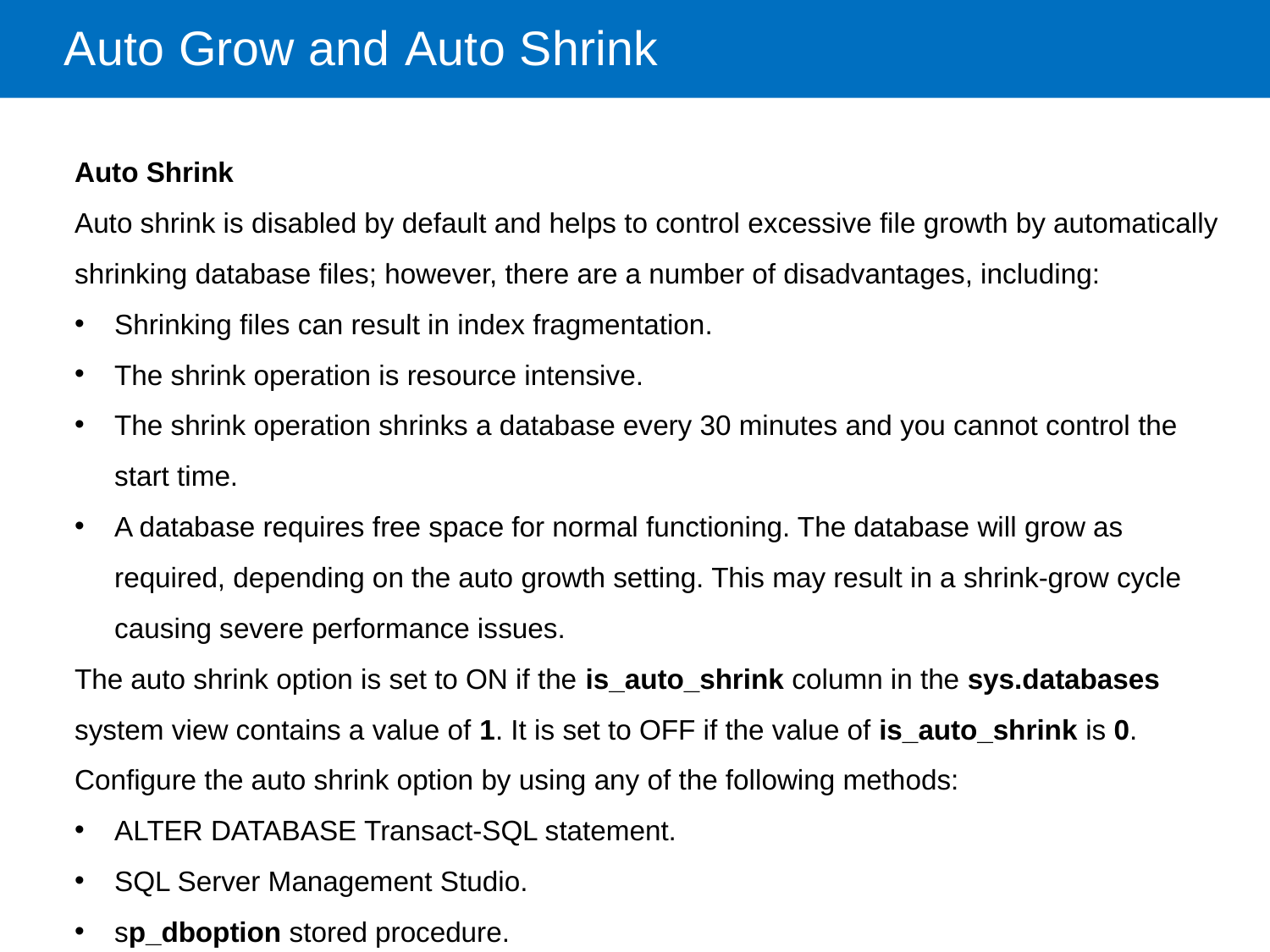

# Auto Grow and Auto Shrink
Auto Shrink
Auto shrink is disabled by default and helps to control excessive file growth by automatically shrinking database files; however, there are a number of disadvantages, including:
Shrinking files can result in index fragmentation.
The shrink operation is resource intensive.
The shrink operation shrinks a database every 30 minutes and you cannot control the start time.
A database requires free space for normal functioning. The database will grow as required, depending on the auto growth setting. This may result in a shrink-grow cycle causing severe performance issues.
The auto shrink option is set to ON if the is_auto_shrink column in the sys.databases system view contains a value of 1. It is set to OFF if the value of is_auto_shrink is 0. Configure the auto shrink option by using any of the following methods:
ALTER DATABASE Transact-SQL statement.
SQL Server Management Studio.
sp_dboption stored procedure.